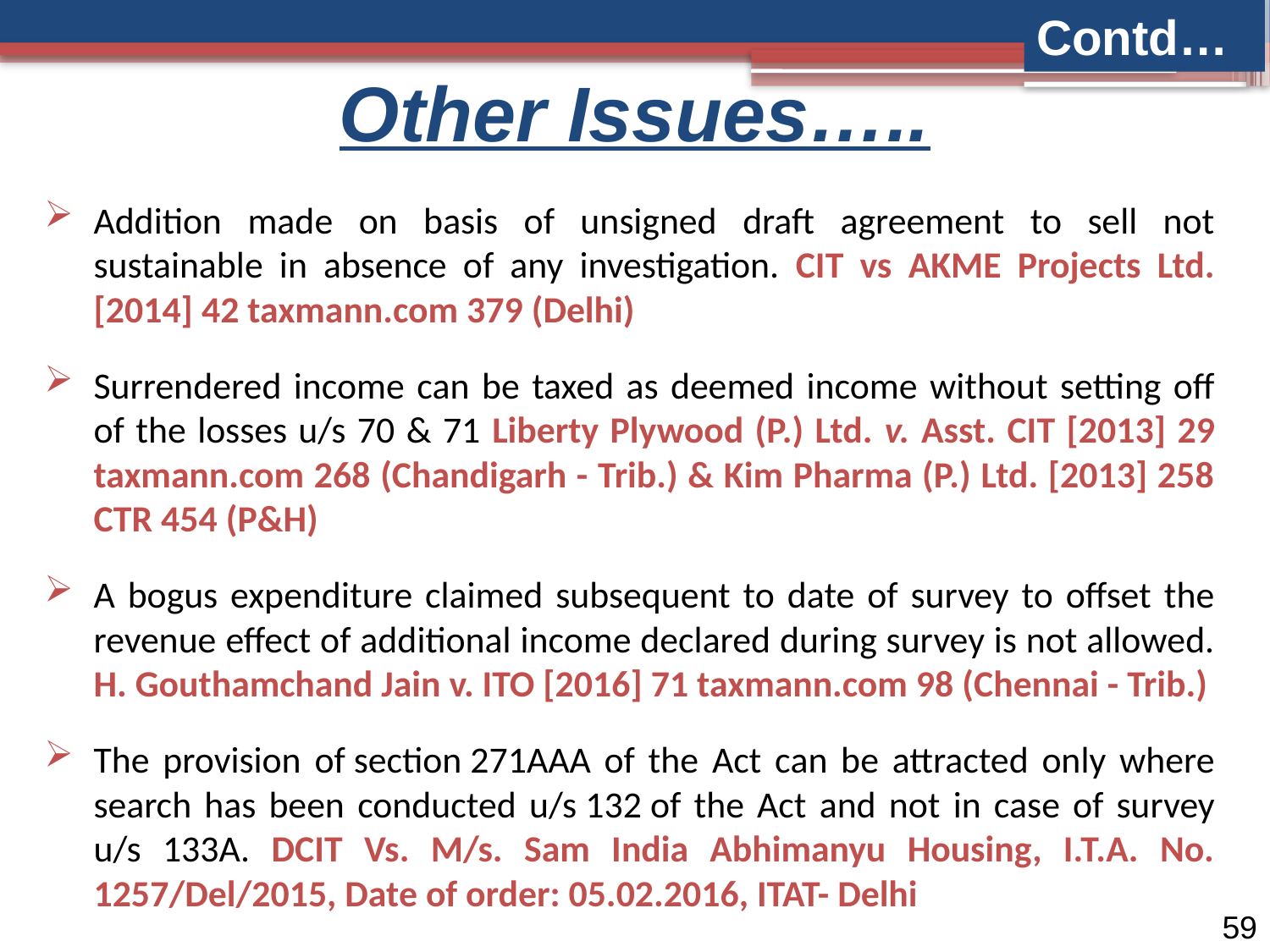

Contd…
Other Issues…..
Addition made on basis of unsigned draft agreement to sell not sustainable in absence of any investigation. CIT vs AKME Projects Ltd.[2014] 42 taxmann.com 379 (Delhi)
Surrendered income can be taxed as deemed income without setting off of the losses u/s 70 & 71 Liberty Plywood (P.) Ltd. v. Asst. CIT [2013] 29 taxmann.com 268 (Chandigarh - Trib.) & Kim Pharma (P.) Ltd. [2013] 258 CTR 454 (P&H)
A bogus expenditure claimed subsequent to date of survey to offset the revenue effect of additional income declared during survey is not allowed. H. Gouthamchand Jain v. ITO [2016] 71 taxmann.com 98 (Chennai - Trib.)
The provision of section 271AAA of the Act can be attracted only where search has been conducted u/s 132 of the Act and not in case of survey u/s 133A. DCIT Vs. M/s. Sam India Abhimanyu Housing, I.T.A. No. 1257/Del/2015, Date of order: 05.02.2016, ITAT- Delhi
59